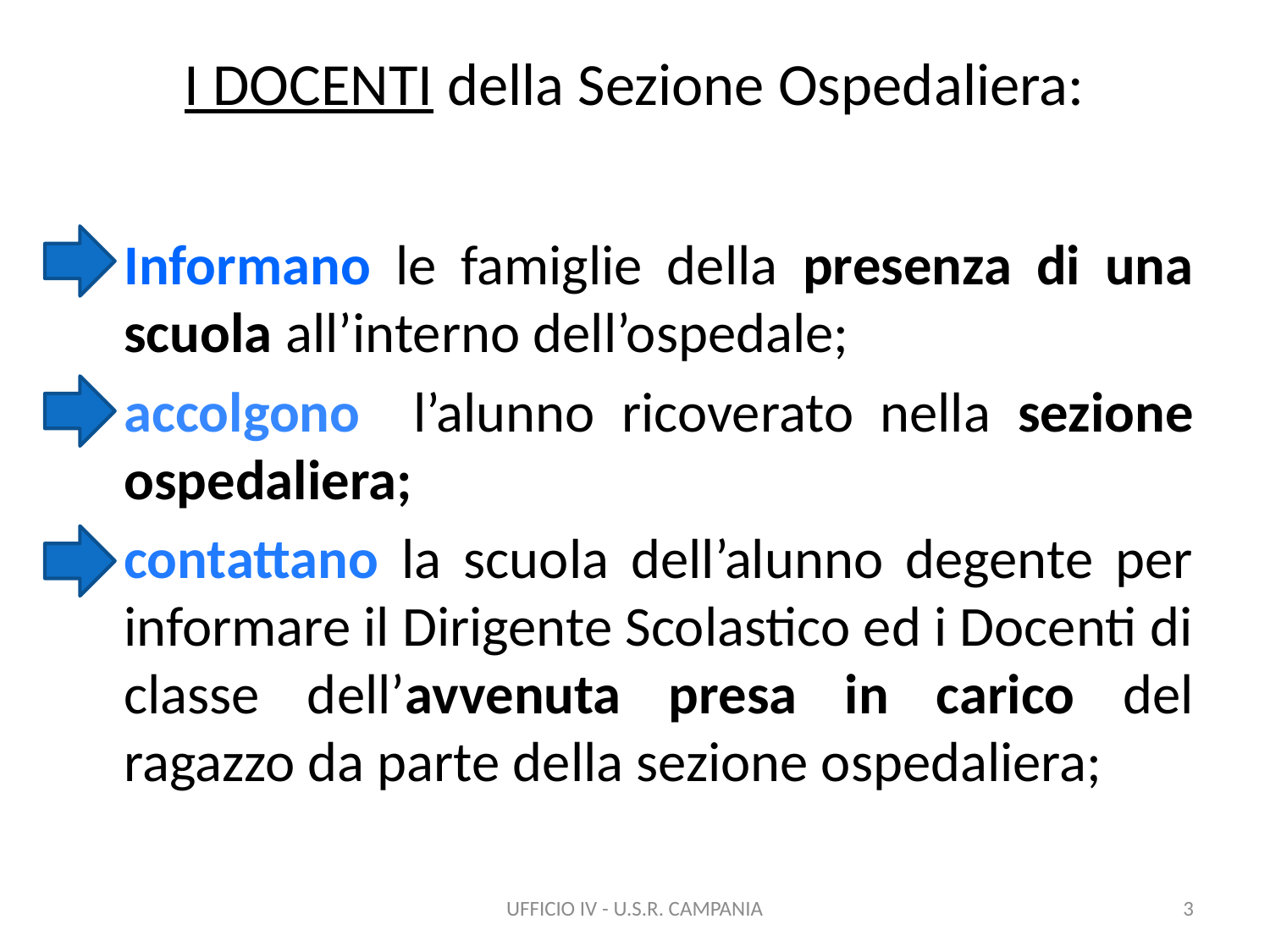

# I DOCENTI della Sezione Ospedaliera:
Informano le famiglie della presenza di una scuola all’interno dell’ospedale;
accolgono  l’alunno ricoverato nella sezione ospedaliera;
contattano la scuola dell’alunno degente per informare il Dirigente Scolastico ed i Docenti di classe dell’avvenuta presa in carico del ragazzo da parte della sezione ospedaliera;

UFFICIO IV - U.S.R. CAMPANIA
3